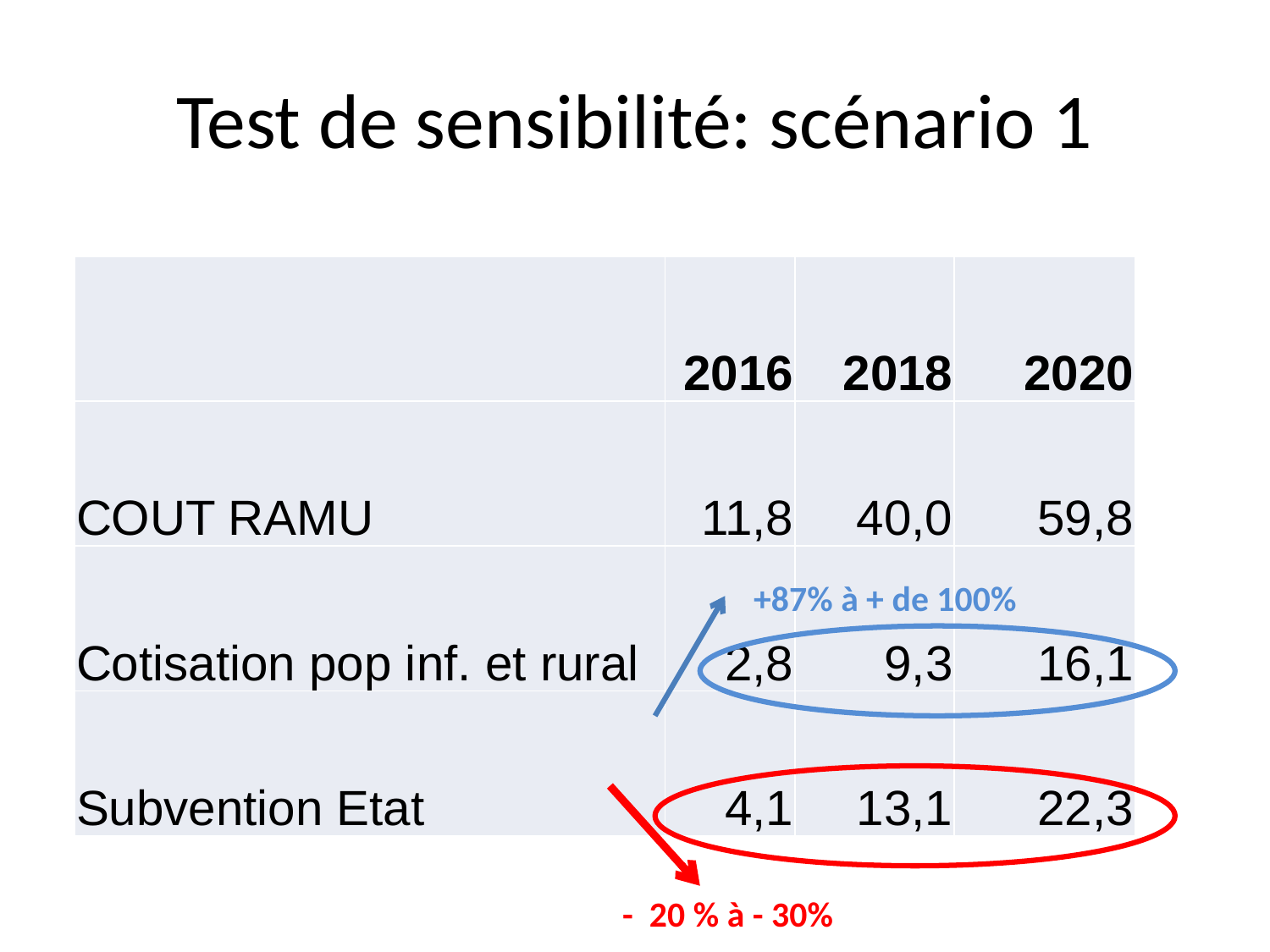

# Test de sensibilité: scénario 1
|  | 2016 | 2018 | 2020 |
| --- | --- | --- | --- |
| COUT RAMU | 11,8 | 40,0 | 59,8 |
| Cotisation pop inf. et rural | 2,8 | 9,3 | 16,1 |
| Subvention Etat | 4,1 | 13,1 | 22,3 |
+87% à + de 100%

-  20 % à - 30%